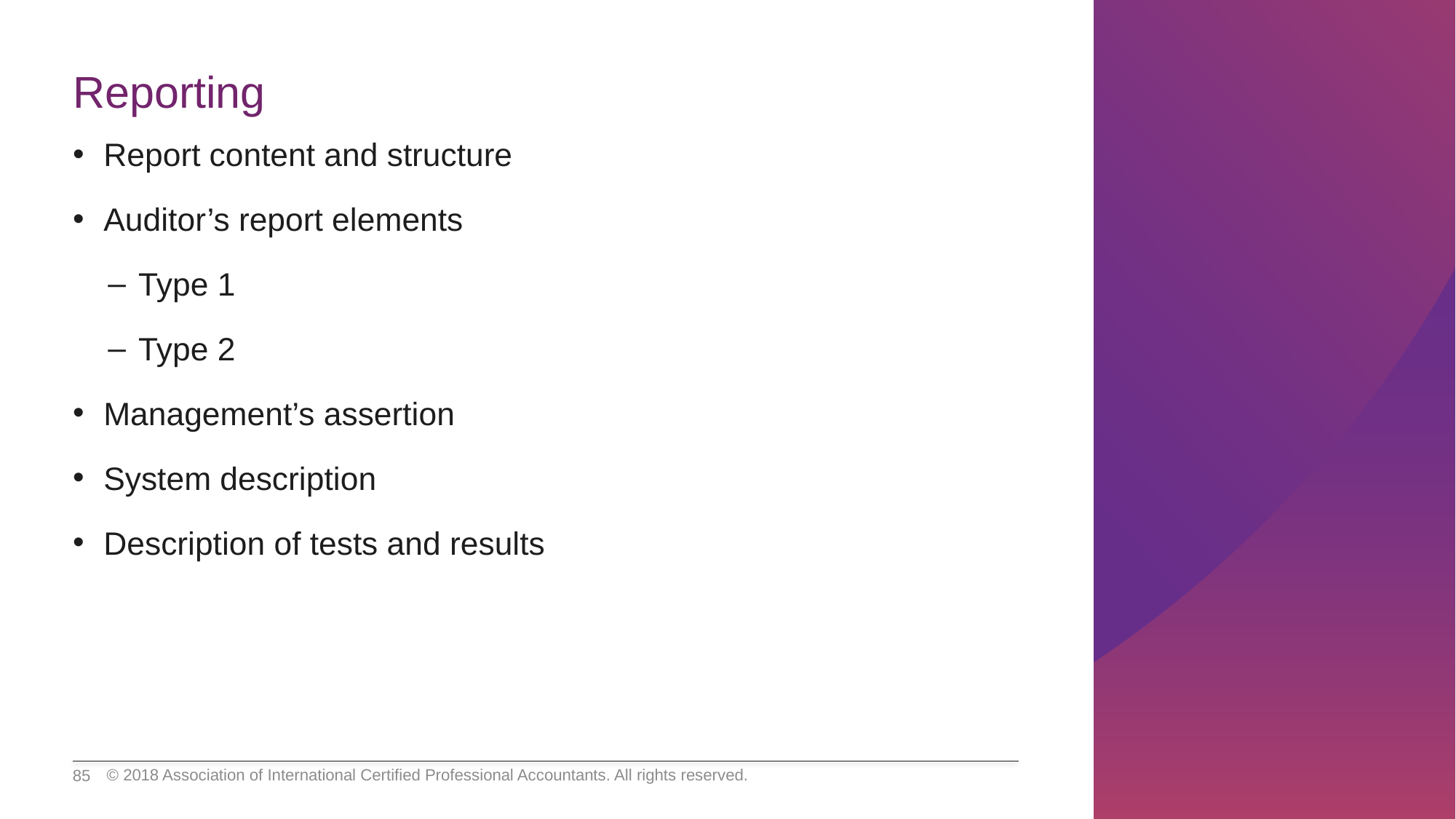

# Reporting
Report content and structure
Auditor’s report elements
Type 1
Type 2
Management’s assertion
System description
Description of tests and results

© 2018 Association of International Certified Professional Accountants. All rights reserved.
85